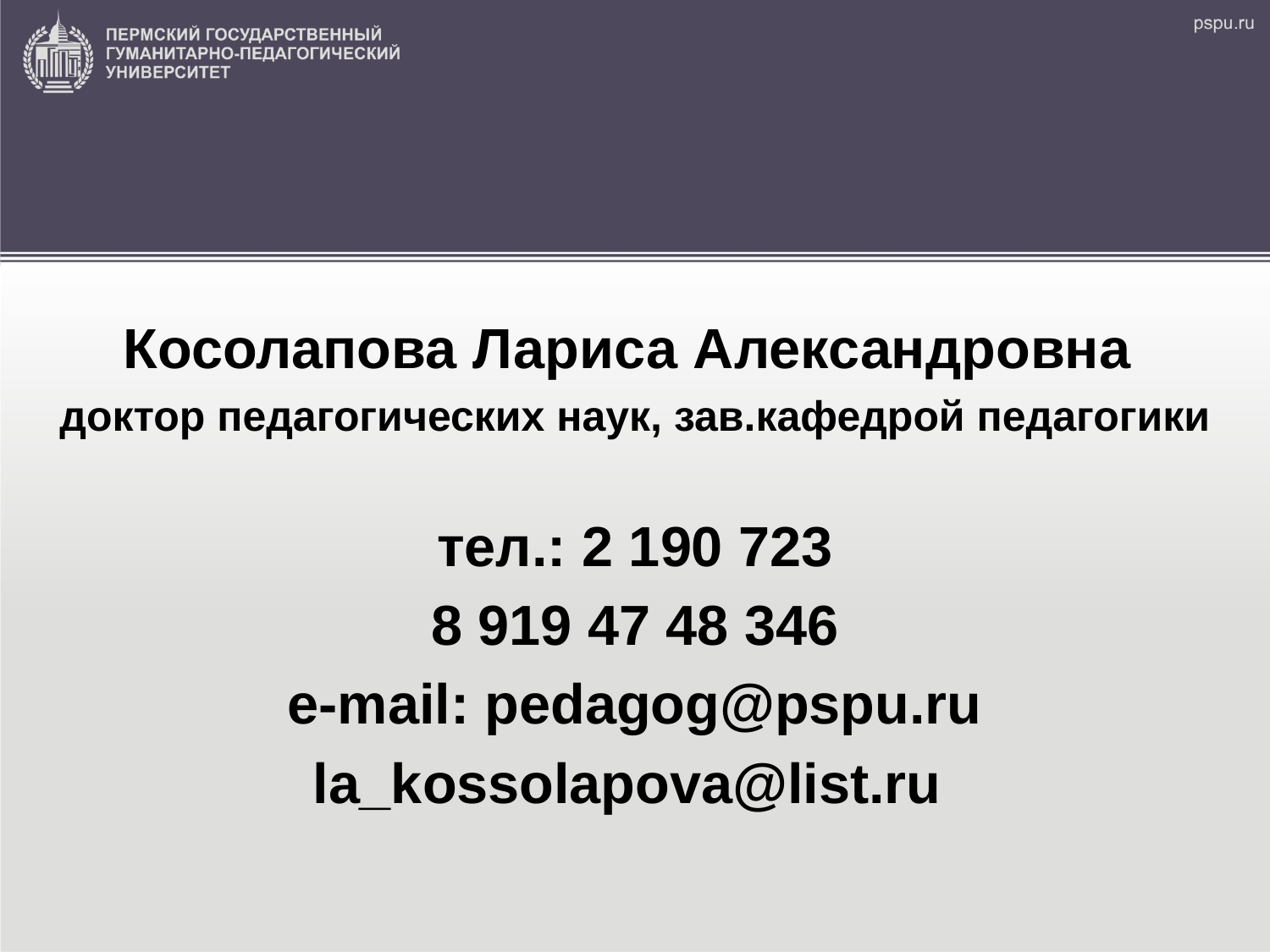

Косолапова Лариса Александровна
доктор педагогических наук, зав.кафедрой педагогики

тел.: 2 190 723
8 919 47 48 346
e-mail: pedagog@pspu.ru
la_kossolapova@list.ru